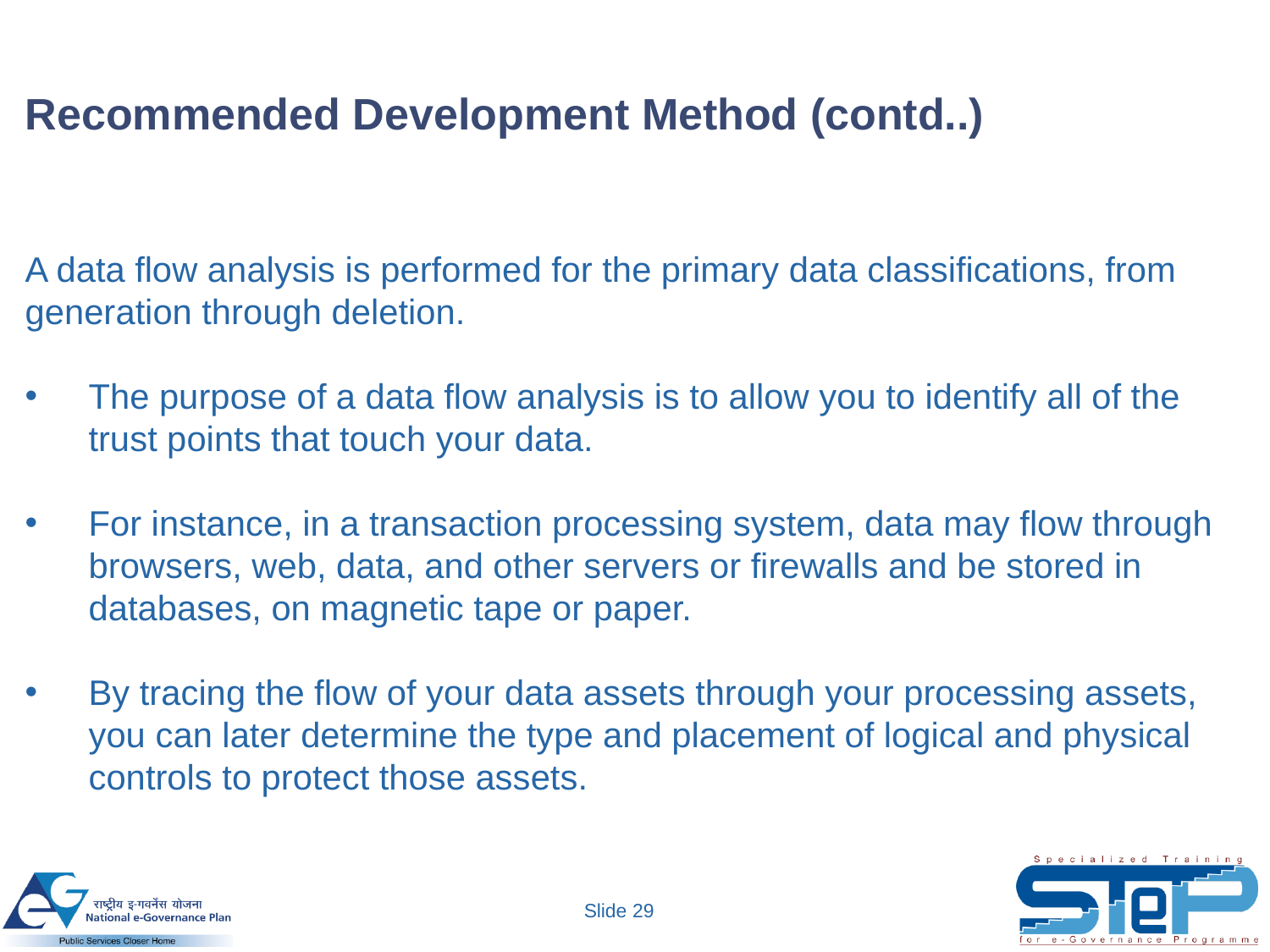

# Recommended Development Method (contd..)
A data flow analysis is performed for the primary data classifications, from
generation through deletion.

The purpose of a data flow analysis is to allow you to identify all of the trust points that touch your data.

For instance, in a transaction processing system, data may flow through browsers, web, data, and other servers or firewalls and be stored in databases, on magnetic tape or paper.

By tracing the flow of your data assets through your processing assets, you can later determine the type and placement of logical and physical controls to protect those assets.